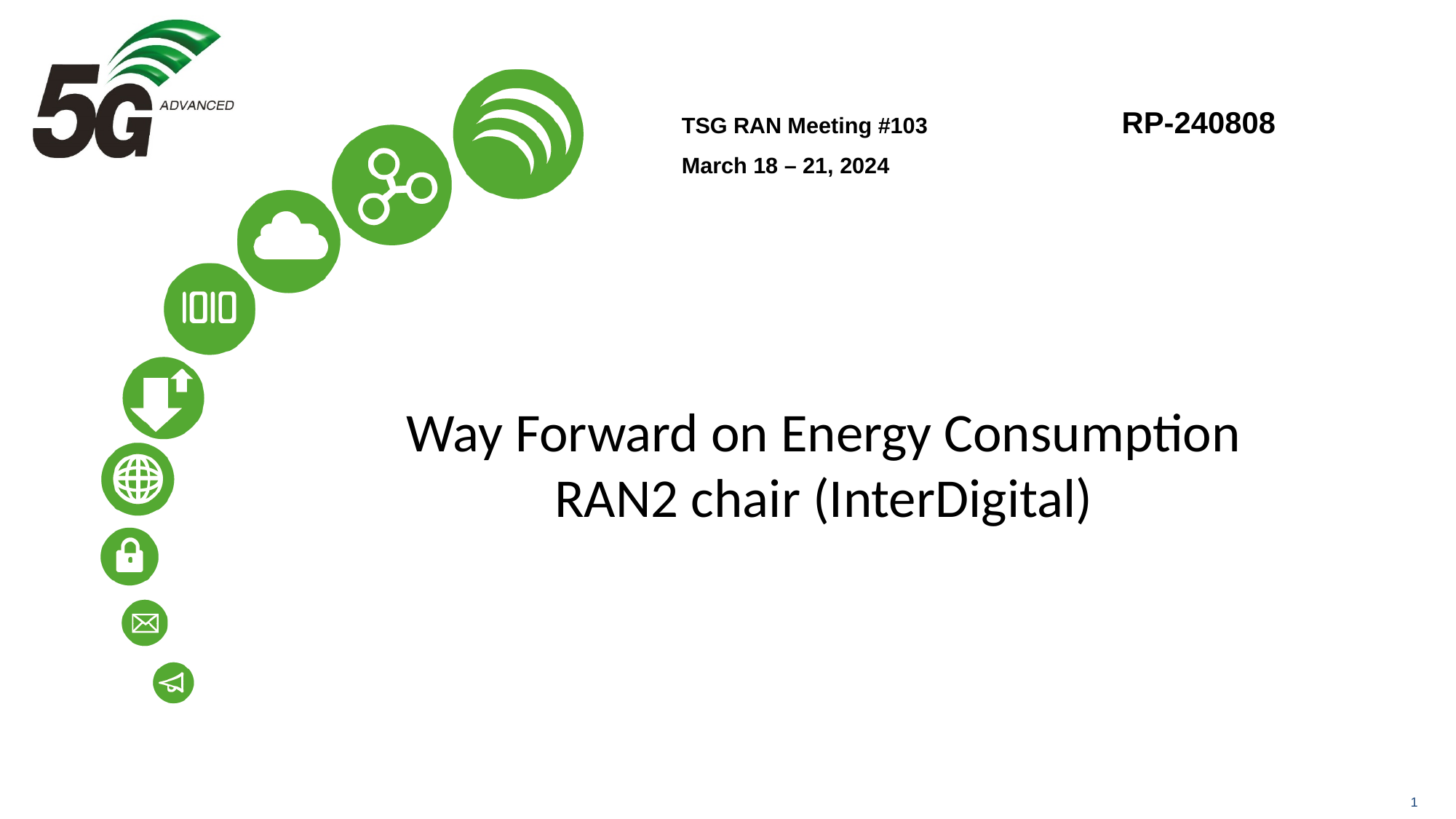

TSG RAN Meeting #103	    RP-240808
March 18 – 21, 2024
# Way Forward on Energy Consumption RAN2 chair (InterDigital)